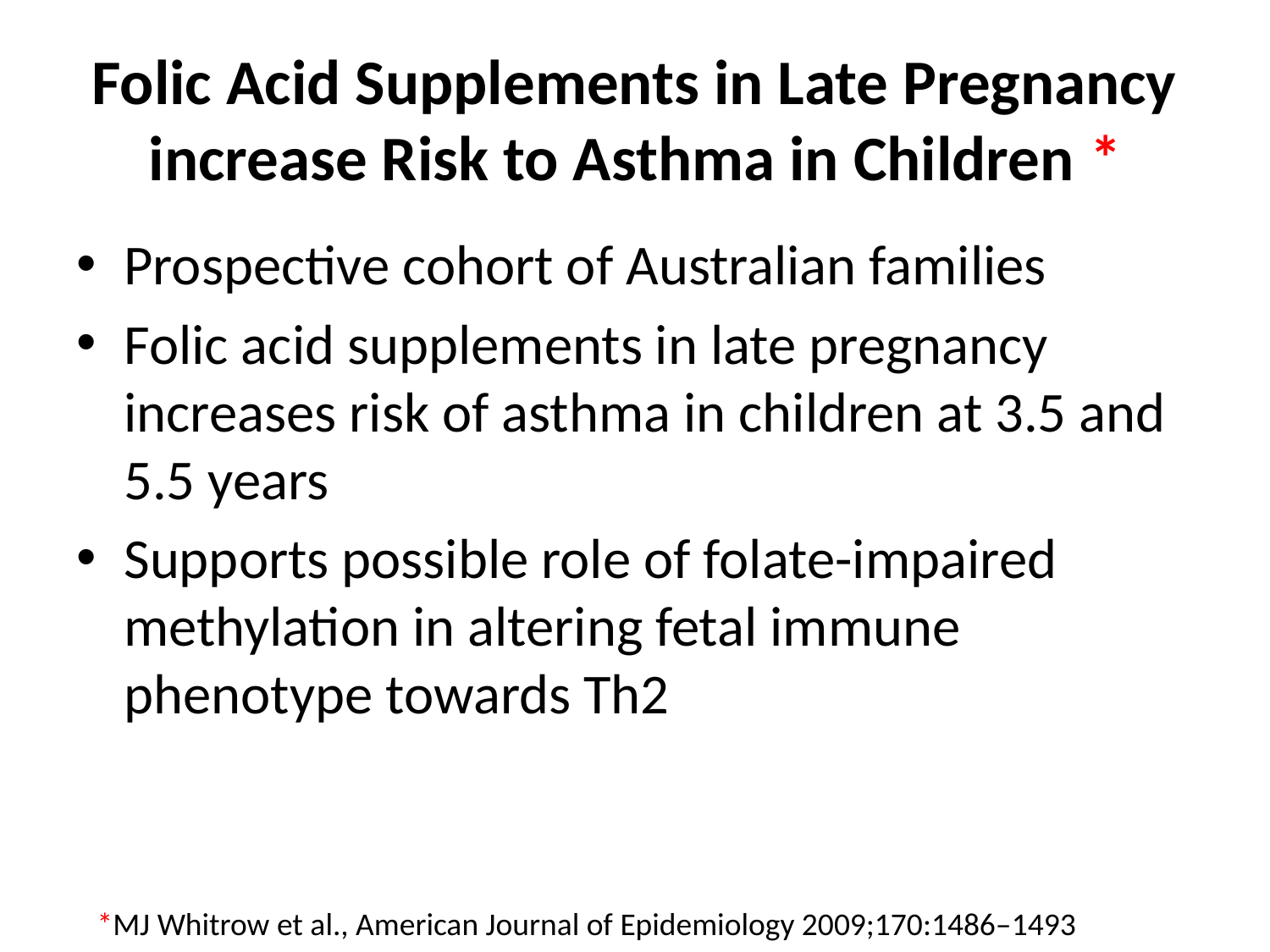

# Folic Acid Supplements in Late Pregnancy increase Risk to Asthma in Children *
Prospective cohort of Australian families
Folic acid supplements in late pregnancy increases risk of asthma in children at 3.5 and 5.5 years
Supports possible role of folate-impaired methylation in altering fetal immune phenotype towards Th2

*MJ Whitrow et al., American Journal of Epidemiology 2009;170:1486–1493